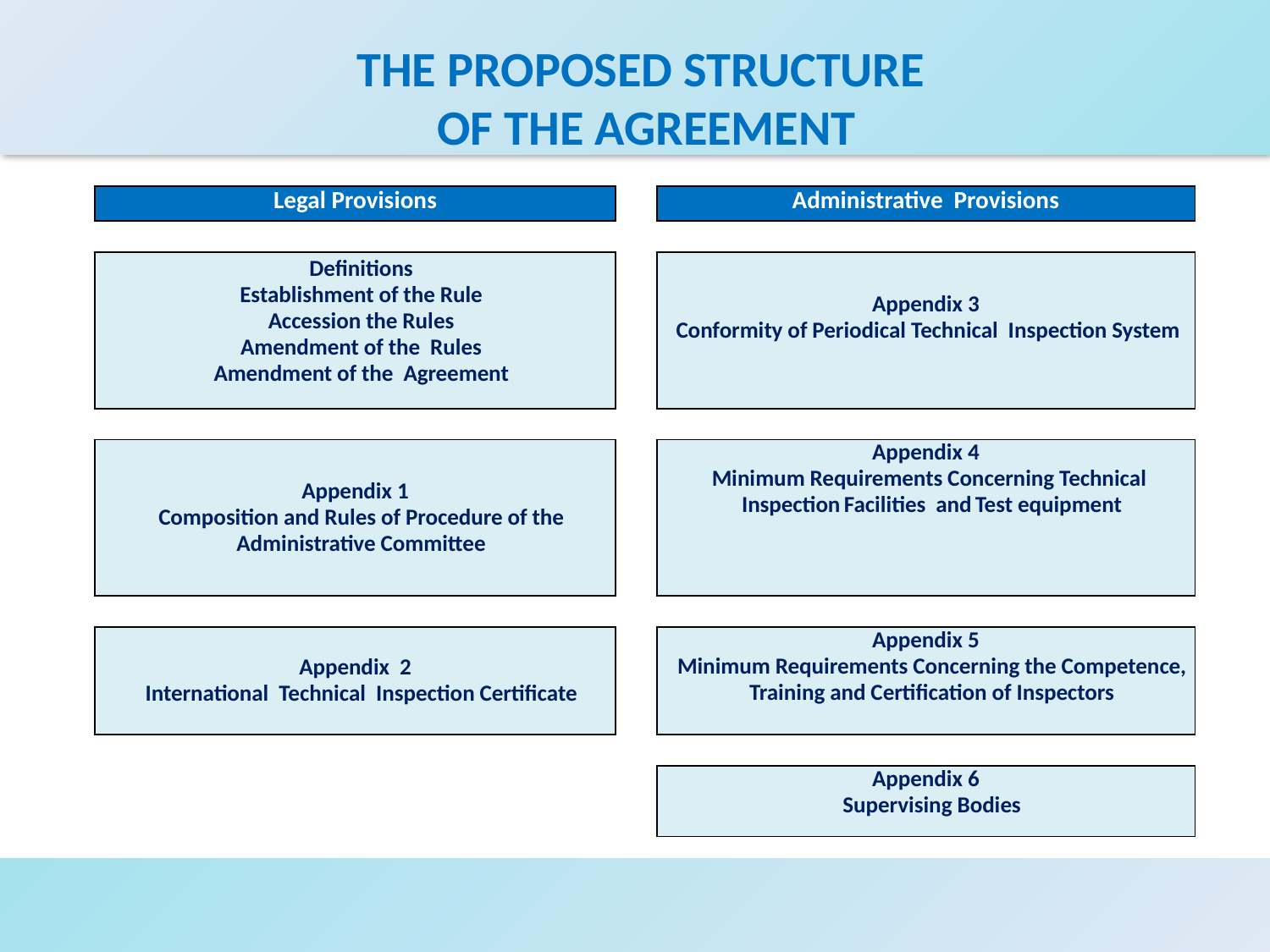

# THE PROPOSED STRUCTURE OF THE AGREEMENT
| Legal Provisions |  | Administrative Provisions |
| --- | --- | --- |
|  |  |  |
| Definitions Establishment of the Rule Accession the Rules Amendment of the Rules Amendment of the Agreement |  | Appendix 3 Conformity of Periodical Technical Inspection System |
|  |  |  |
| Appendix 1 Composition and Rules of Procedure of the Administrative Committee |  | Appendix 4 Minimum Requirements Concerning Technical Inspection Facilities and Test equipment |
|  |  |  |
| Appendix 2 International Technical Inspection Certificate |  | Appendix 5 Minimum Requirements Concerning the Competence, Training and Certification of Inspectors |
|  |  |  |
|  |  | Appendix 6 Supervising Bodies |

7